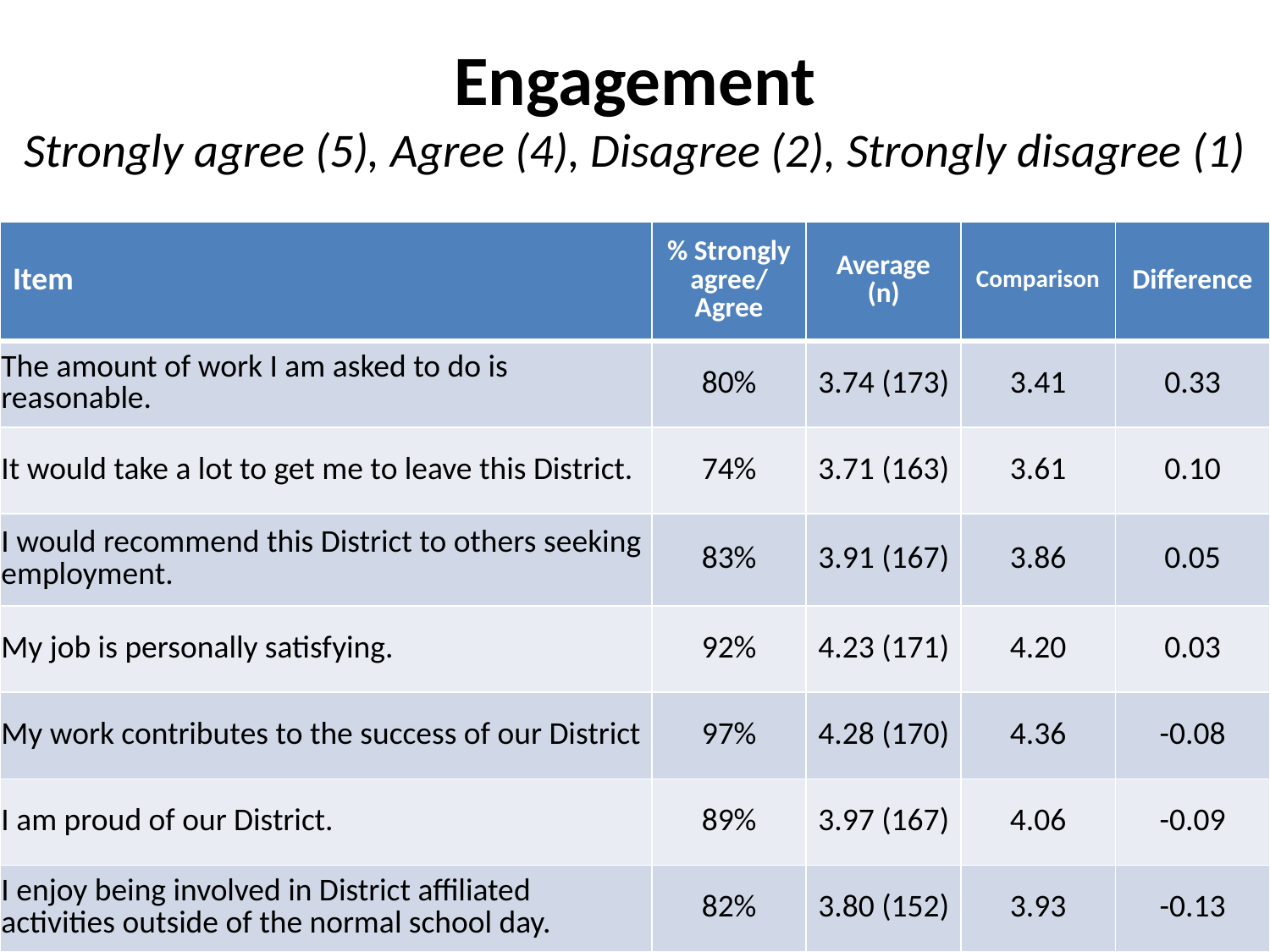

# Engagement Strongly agree (5), Agree (4), Disagree (2), Strongly disagree (1)
| Item | % Strongly agree/ Agree | Average (n) | Comparison | Difference |
| --- | --- | --- | --- | --- |
| The amount of work I am asked to do is reasonable. | 80% | 3.74 (173) | 3.41 | 0.33 |
| It would take a lot to get me to leave this District. | 74% | 3.71 (163) | 3.61 | 0.10 |
| I would recommend this District to others seeking employment. | 83% | 3.91 (167) | 3.86 | 0.05 |
| My job is personally satisfying. | 92% | 4.23 (171) | 4.20 | 0.03 |
| My work contributes to the success of our District | 97% | 4.28 (170) | 4.36 | -0.08 |
| I am proud of our District. | 89% | 3.97 (167) | 4.06 | -0.09 |
| I enjoy being involved in District affiliated activities outside of the normal school day. | 82% | 3.80 (152) | 3.93 | -0.13 |